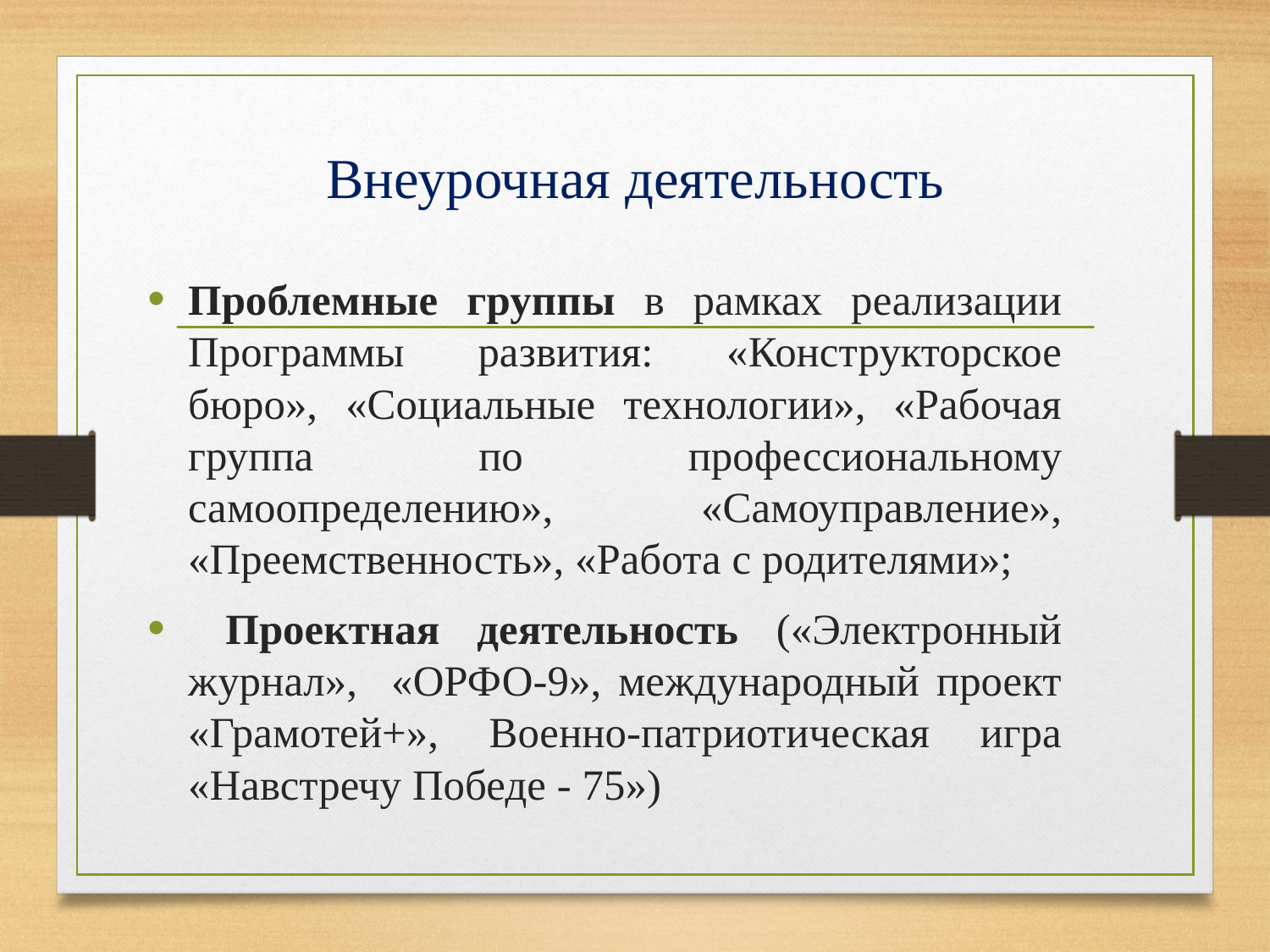

# Внеурочная деятельность
Проблемные группы в рамках реализации Программы развития: «Конструкторское бюро», «Социальные технологии», «Рабочая группа по профессиональному самоопределению», «Самоуправление», «Преемственность», «Работа с родителями»;
 Проектная деятельность («Электронный журнал»,  «ОРФО-9», международный проект «Грамотей+», Военно-патриотическая игра «Навстречу Победе - 75»)